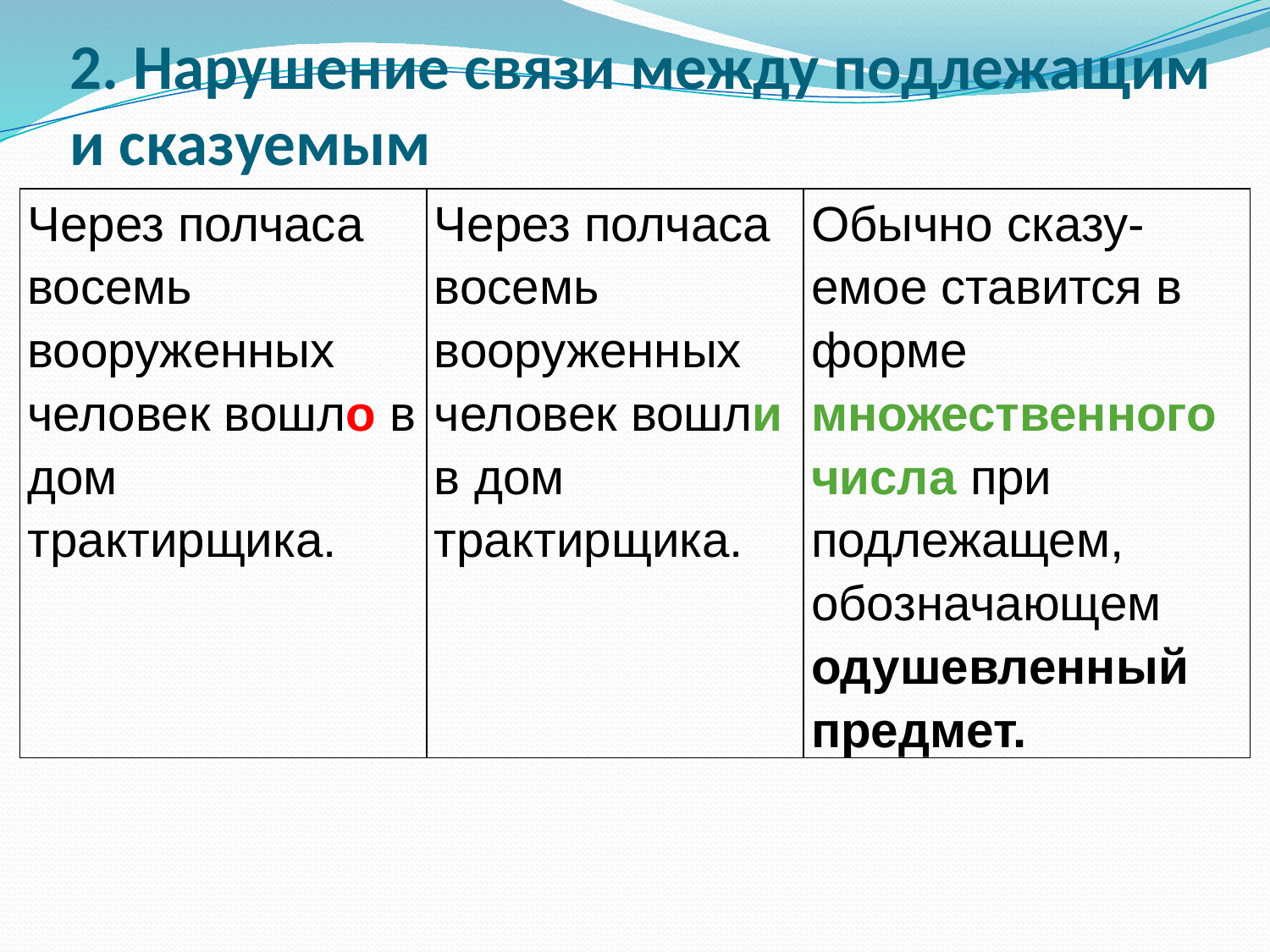

# 2. Нарушение связи между подлежащим и сказуемым
| Через полчаса восемь вооруженных человек вошло в дом трактирщика. | Через полчаса восемь вооруженных человек вошли в дом трактирщика. | Обычно сказу-емое ставится в форме множественного числа при подлежащем, обозначающем одушевленный предмет. |
| --- | --- | --- |